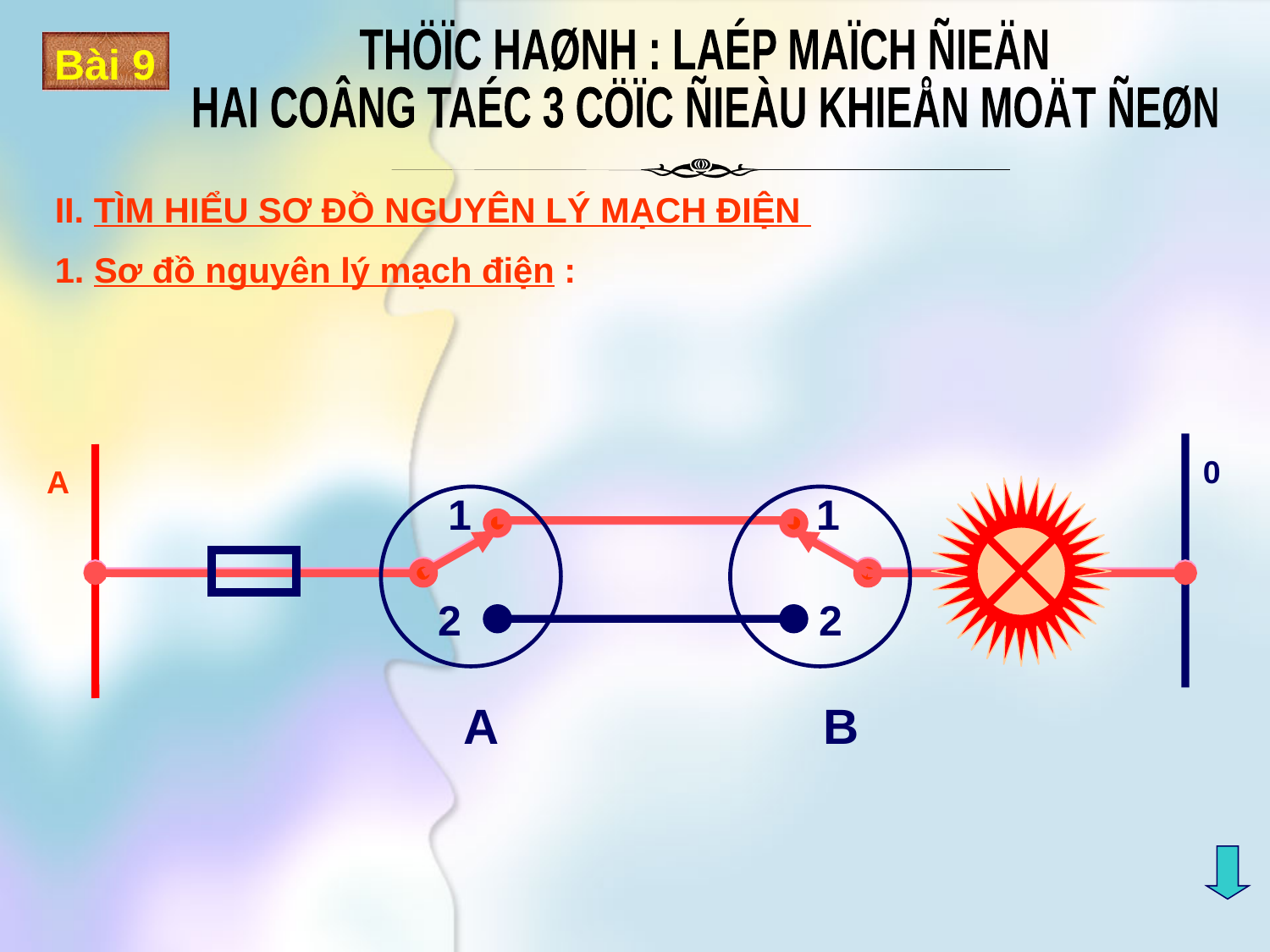

II. TÌM HIỂU SƠ ĐỒ NGUYÊN LÝ MẠCH ĐIỆN
1. Sơ đồ nguyên lý mạch điện :

0
A

1

1

2
2

A
B